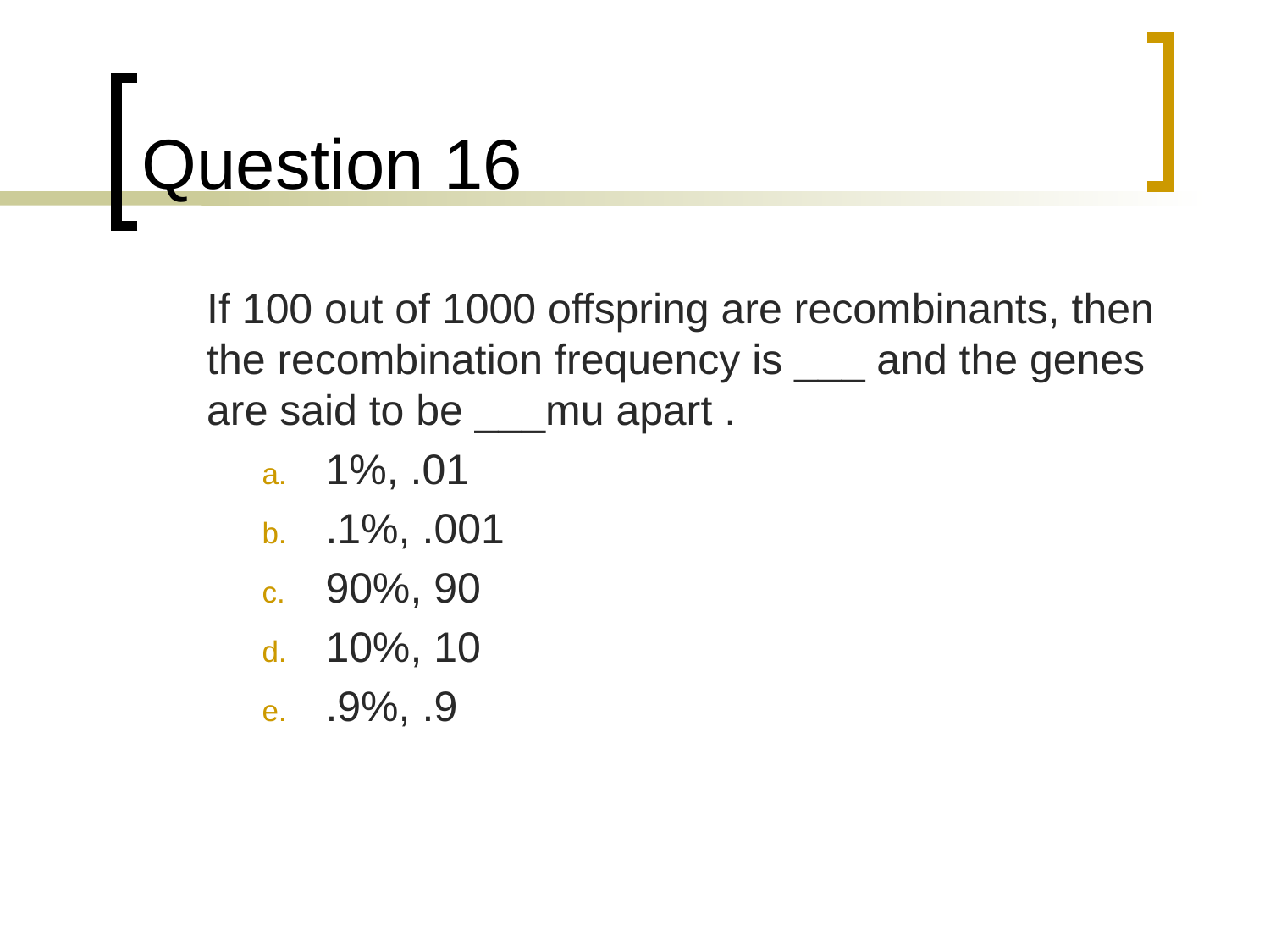

# Question 16
	If 100 out of 1000 offspring are recombinants, then the recombination frequency is ___ and the genes are said to be ___mu apart .
1%, .01
.1%, .001
90%, 90
10%, 10
.9%, .9